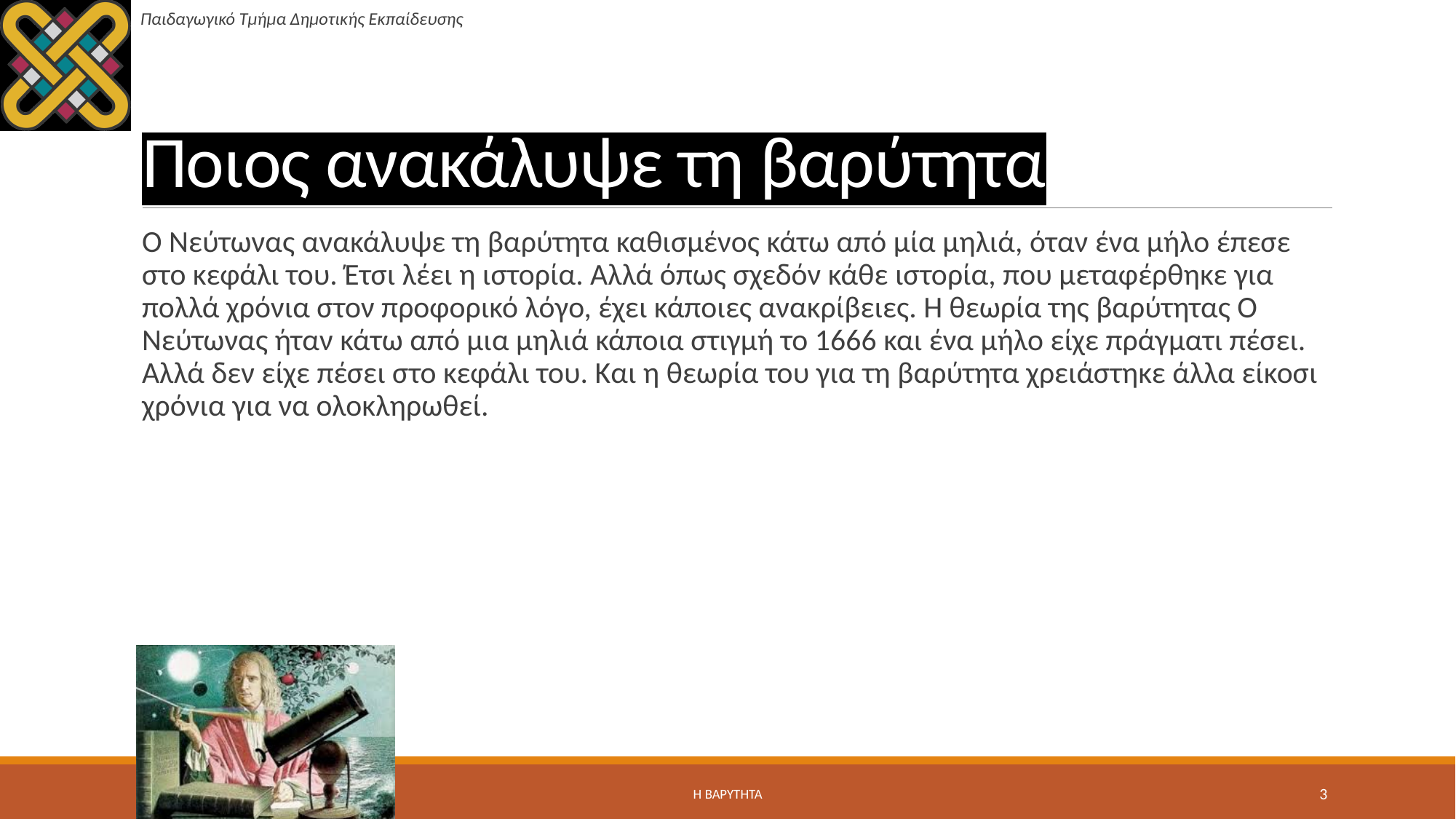

Παιδαγωγικό Τμήμα Δημοτικής Εκπαίδευσης
# Ποιος ανακάλυψε τη βαρύτητα
Ο Νεύτωνας ανακάλυψε τη βαρύτητα καθισμένος κάτω από μία μηλιά, όταν ένα μήλο έπεσε στο κεφάλι του. Έτσι λέει η ιστορία. Αλλά όπως σχεδόν κάθε ιστορία, που μεταφέρθηκε για πολλά χρόνια στον προφορικό λόγο, έχει κάποιες ανακρίβειες. Η θεωρία της βαρύτητας Ο Νεύτωνας ήταν κάτω από μια μηλιά κάποια στιγμή το 1666 και ένα μήλο είχε πράγματι πέσει. Αλλά δεν είχε πέσει στο κεφάλι του. Και η θεωρία του για τη βαρύτητα χρειάστηκε άλλα είκοσι χρόνια για να ολοκληρωθεί.

Η Βαρύτητα
3